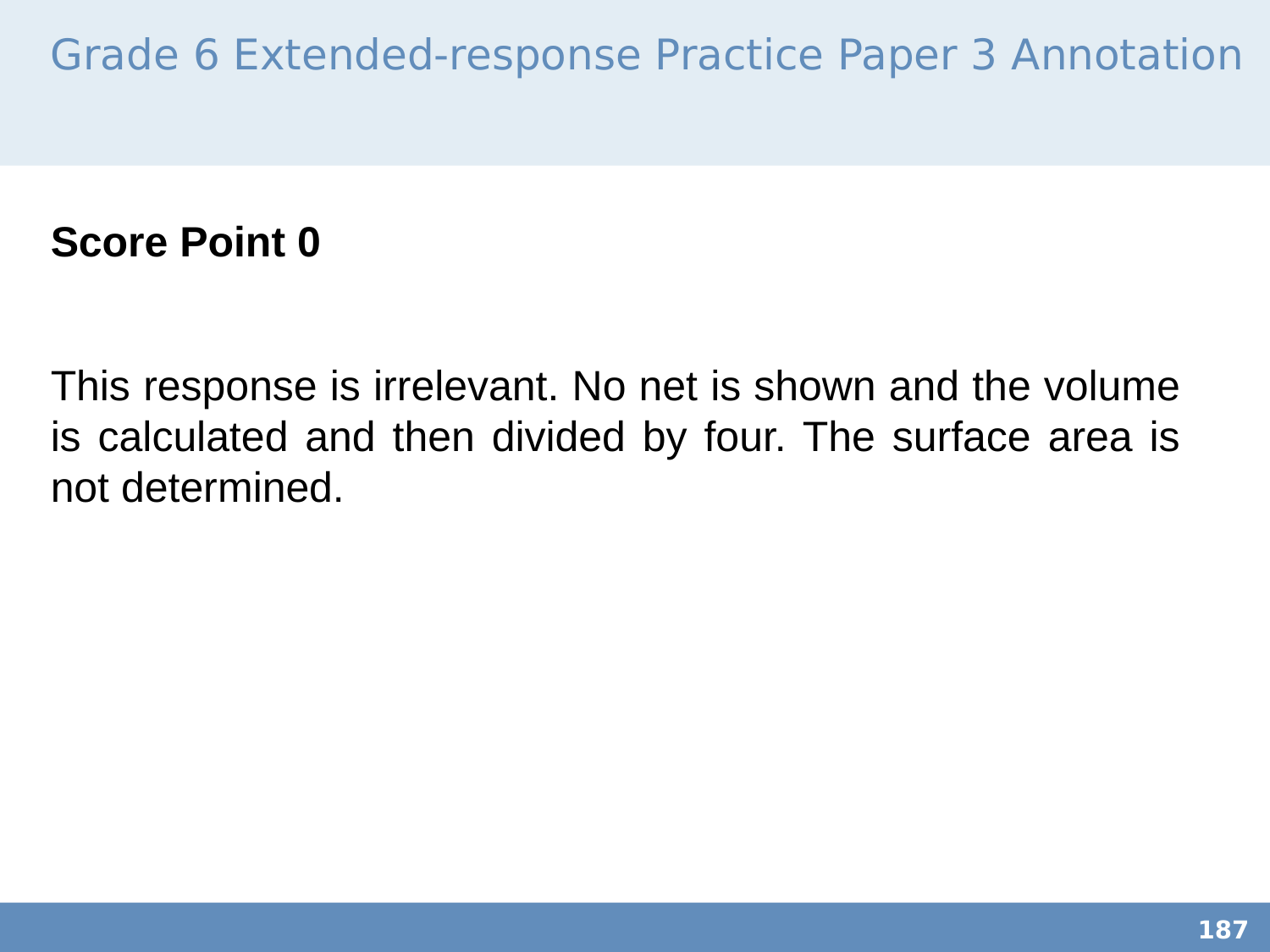

# Grade 6 Extended-response Practice Paper 3 Annotation
Score Point 0

This response is irrelevant. No net is shown and the volume is calculated and then divided by four. The surface area is not determined.
187